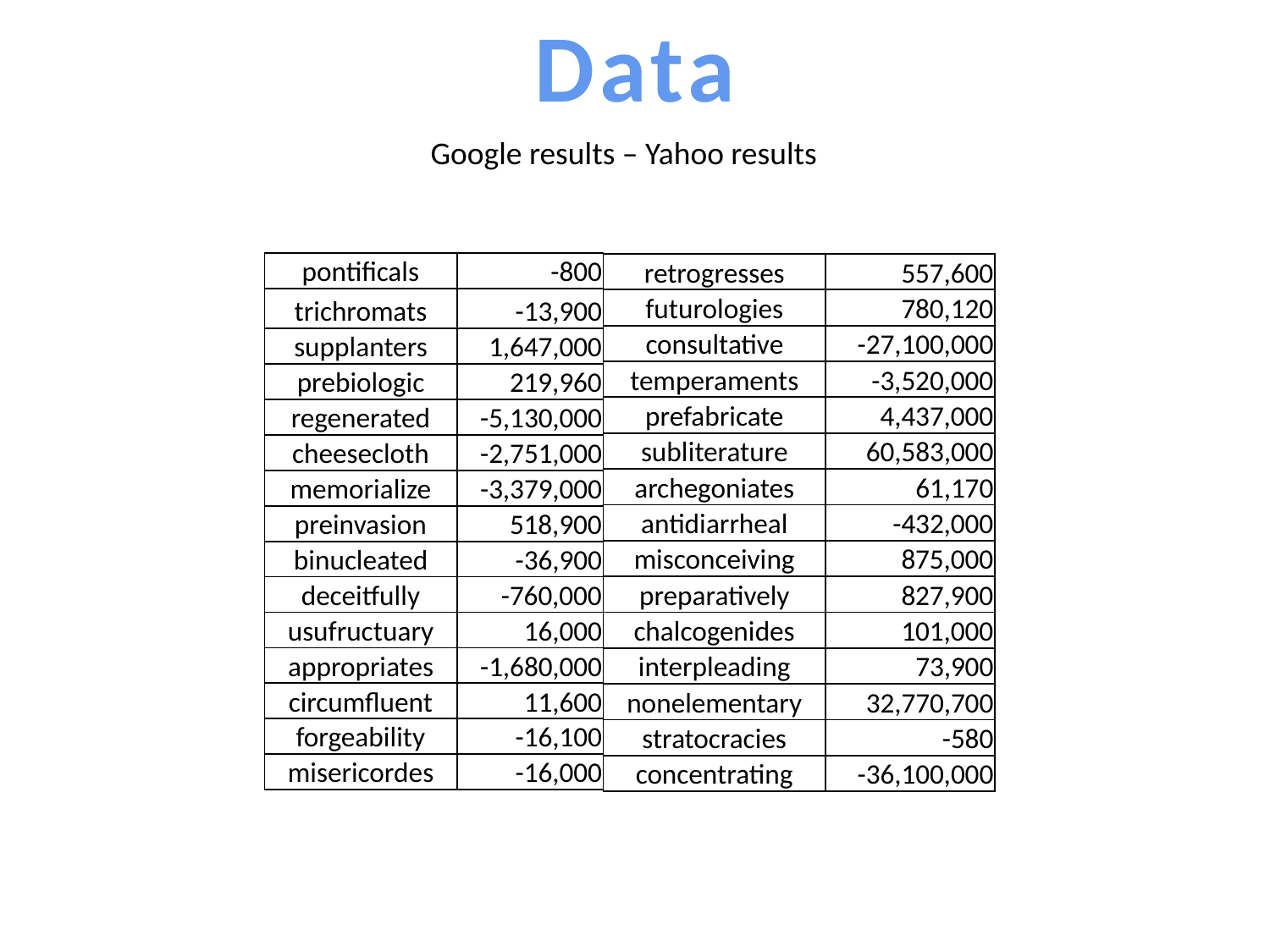

Data
Google results – Yahoo results
| pontificals | -800 |
| --- | --- |
| trichromats | -13,900 |
| supplanters | 1,647,000 |
| prebiologic | 219,960 |
| regenerated | -5,130,000 |
| cheesecloth | -2,751,000 |
| memorialize | -3,379,000 |
| preinvasion | 518,900 |
| binucleated | -36,900 |
| deceitfully | -760,000 |
| usufructuary | 16,000 |
| appropriates | -1,680,000 |
| circumfluent | 11,600 |
| forgeability | -16,100 |
| misericordes | -16,000 |
| retrogresses | 557,600 |
| --- | --- |
| futurologies | 780,120 |
| consultative | -27,100,000 |
| temperaments | -3,520,000 |
| prefabricate | 4,437,000 |
| subliterature | 60,583,000 |
| archegoniates | 61,170 |
| antidiarrheal | -432,000 |
| misconceiving | 875,000 |
| preparatively | 827,900 |
| chalcogenides | 101,000 |
| interpleading | 73,900 |
| nonelementary | 32,770,700 |
| stratocracies | -580 |
| concentrating | -36,100,000 |